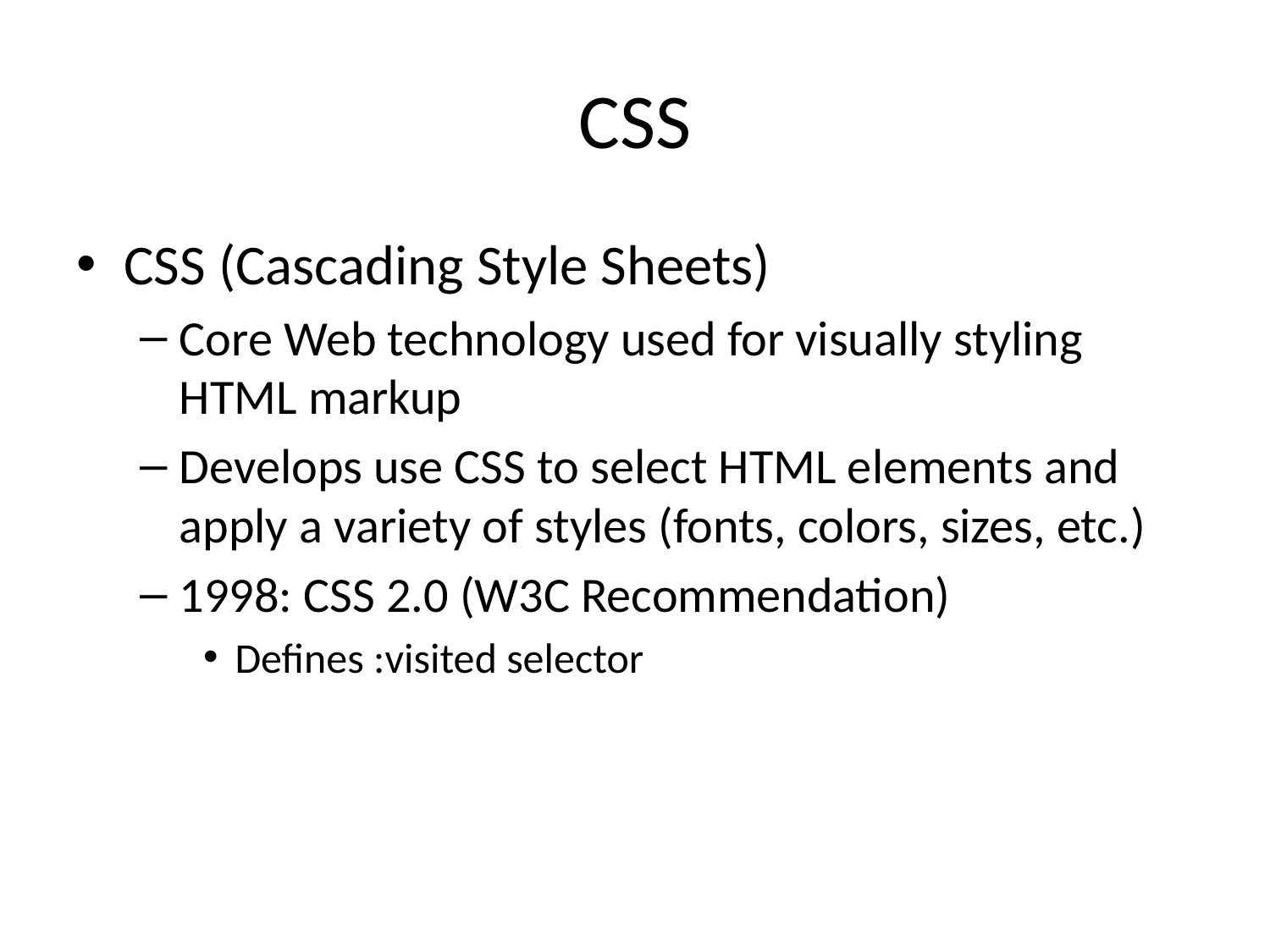

# CSS
CSS (Cascading Style Sheets)
Core Web technology used for visually styling HTML markup
Develops use CSS to select HTML elements and apply a variety of styles (fonts, colors, sizes, etc.)
1998: CSS 2.0 (W3C Recommendation)
Defines :visited selector